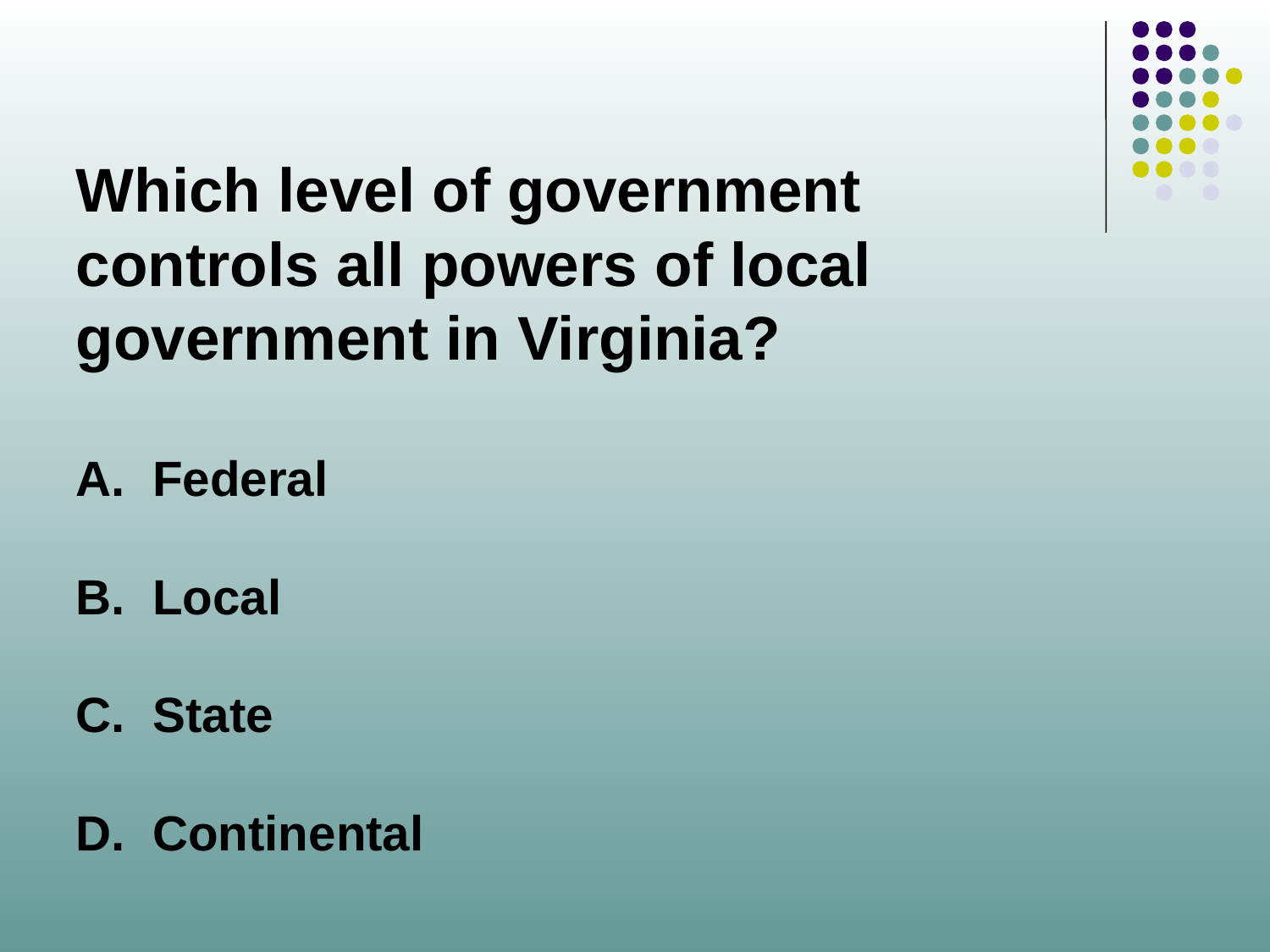

Which level of government controls all powers of local government in Virginia?
A.  Federal
B.  Local
C.  State
D.  Continental